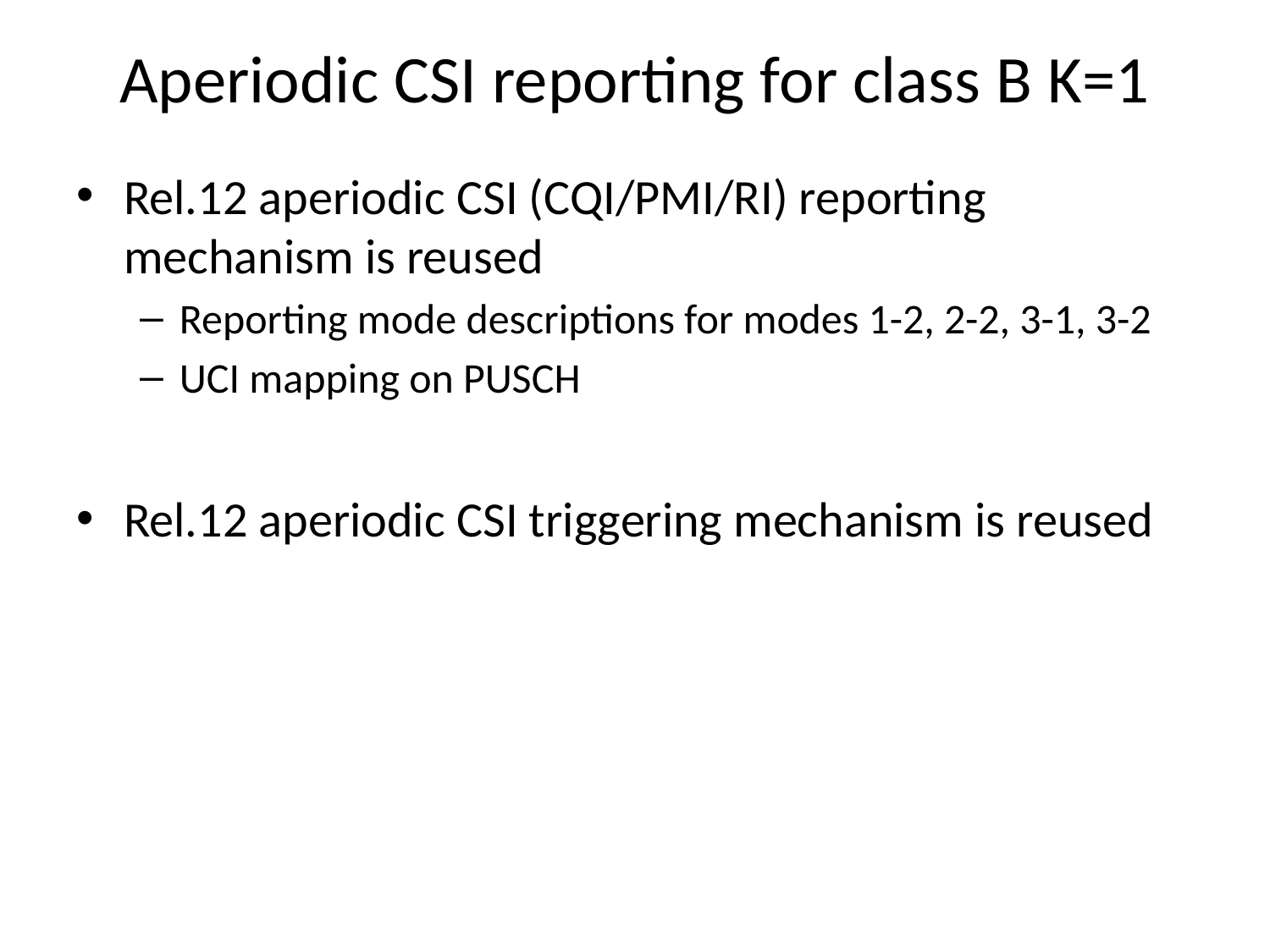

# Aperiodic CSI reporting for class B K=1
Rel.12 aperiodic CSI (CQI/PMI/RI) reporting mechanism is reused
Reporting mode descriptions for modes 1-2, 2-2, 3-1, 3-2
UCI mapping on PUSCH

Rel.12 aperiodic CSI triggering mechanism is reused